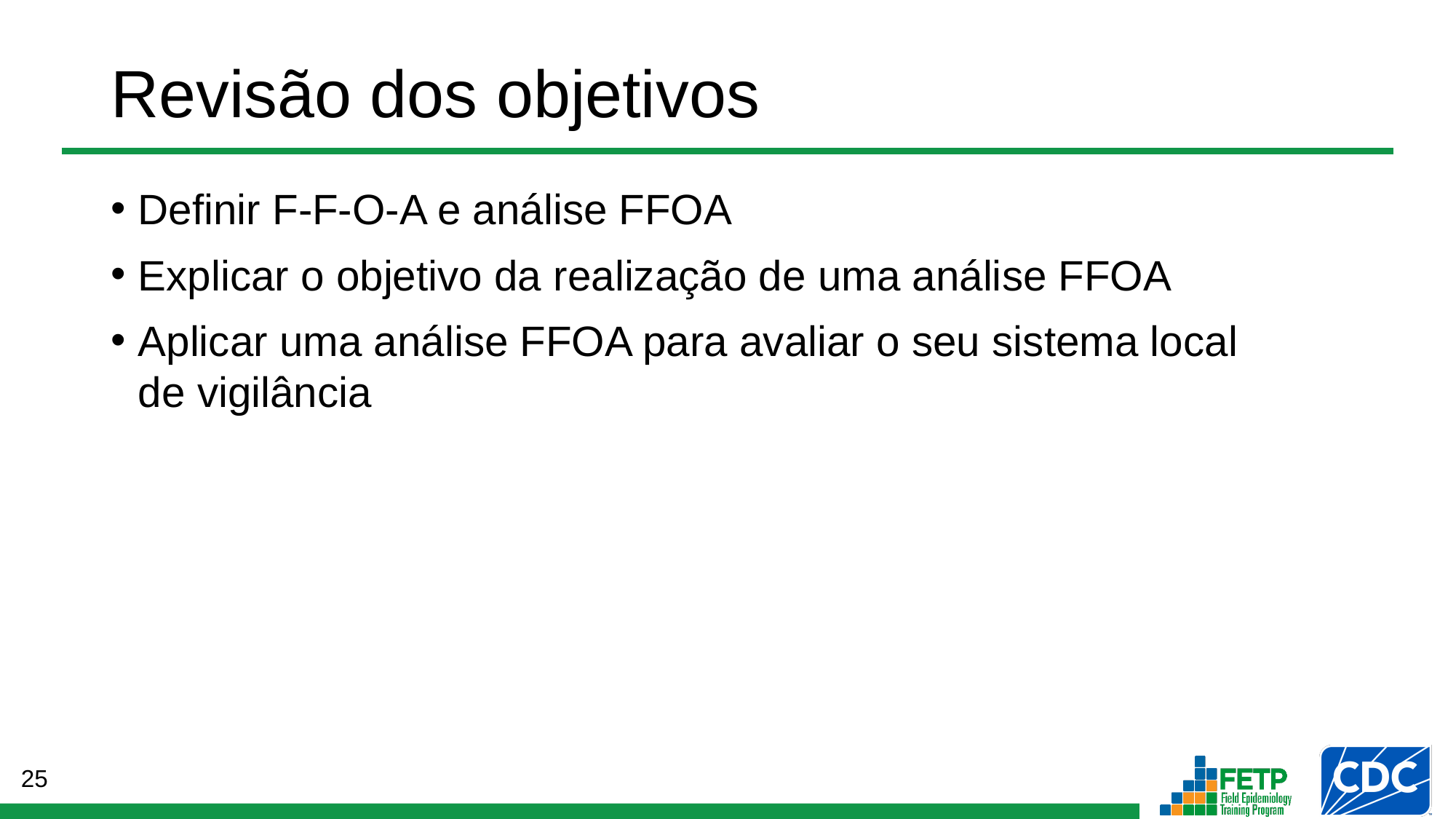

# Revisão dos objetivos
Definir F-F-O-A e análise FFOA
Explicar o objetivo da realização de uma análise FFOA
Aplicar uma análise FFOA para avaliar o seu sistema local
de vigilância